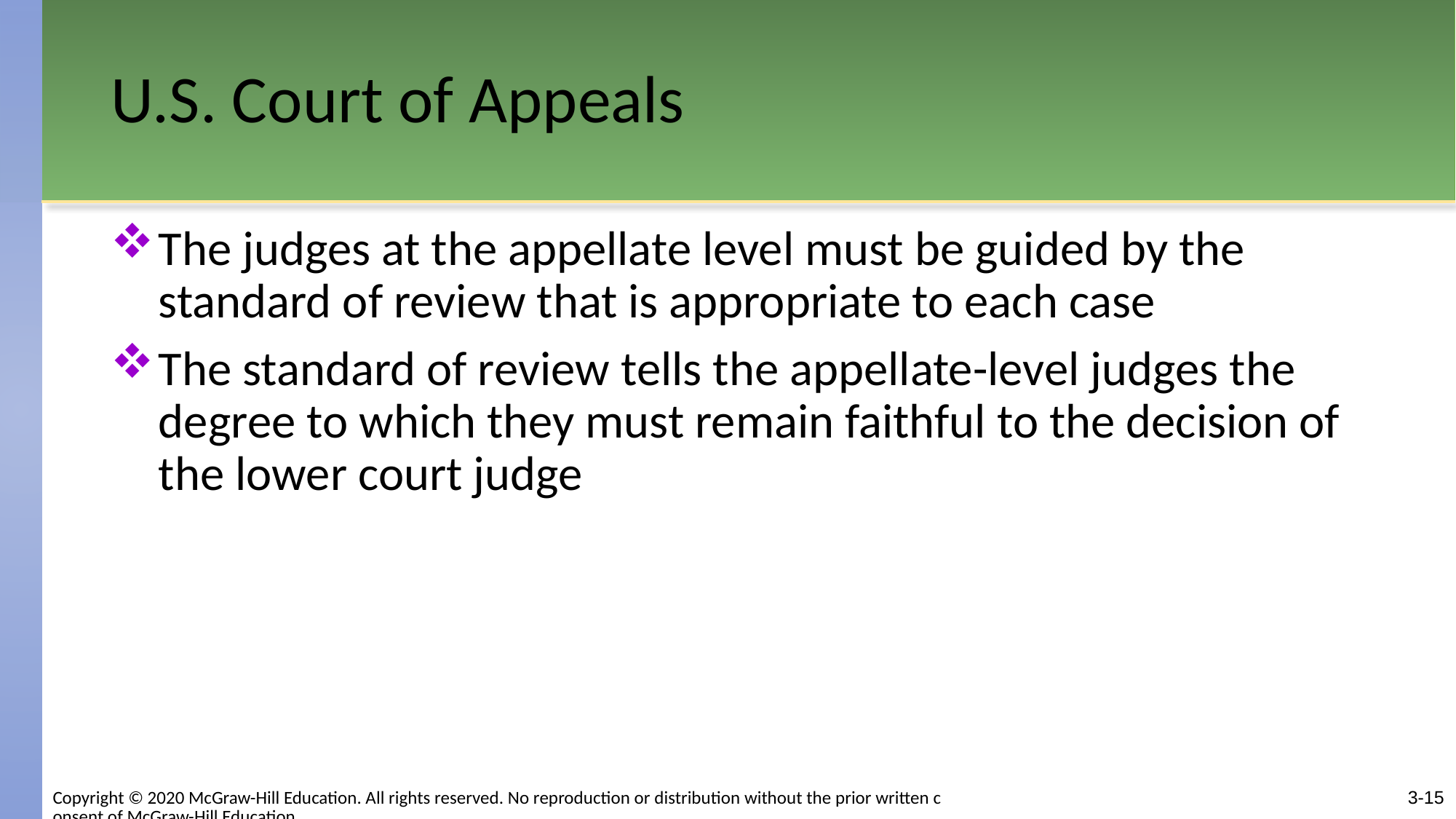

# U.S. Court of Appeals
The judges at the appellate level must be guided by the standard of review that is appropriate to each case
The standard of review tells the appellate-level judges the degree to which they must remain faithful to the decision of the lower court judge

3-15
Copyright © 2020 McGraw-Hill Education. All rights reserved. No reproduction or distribution without the prior written consent of McGraw-Hill Education.